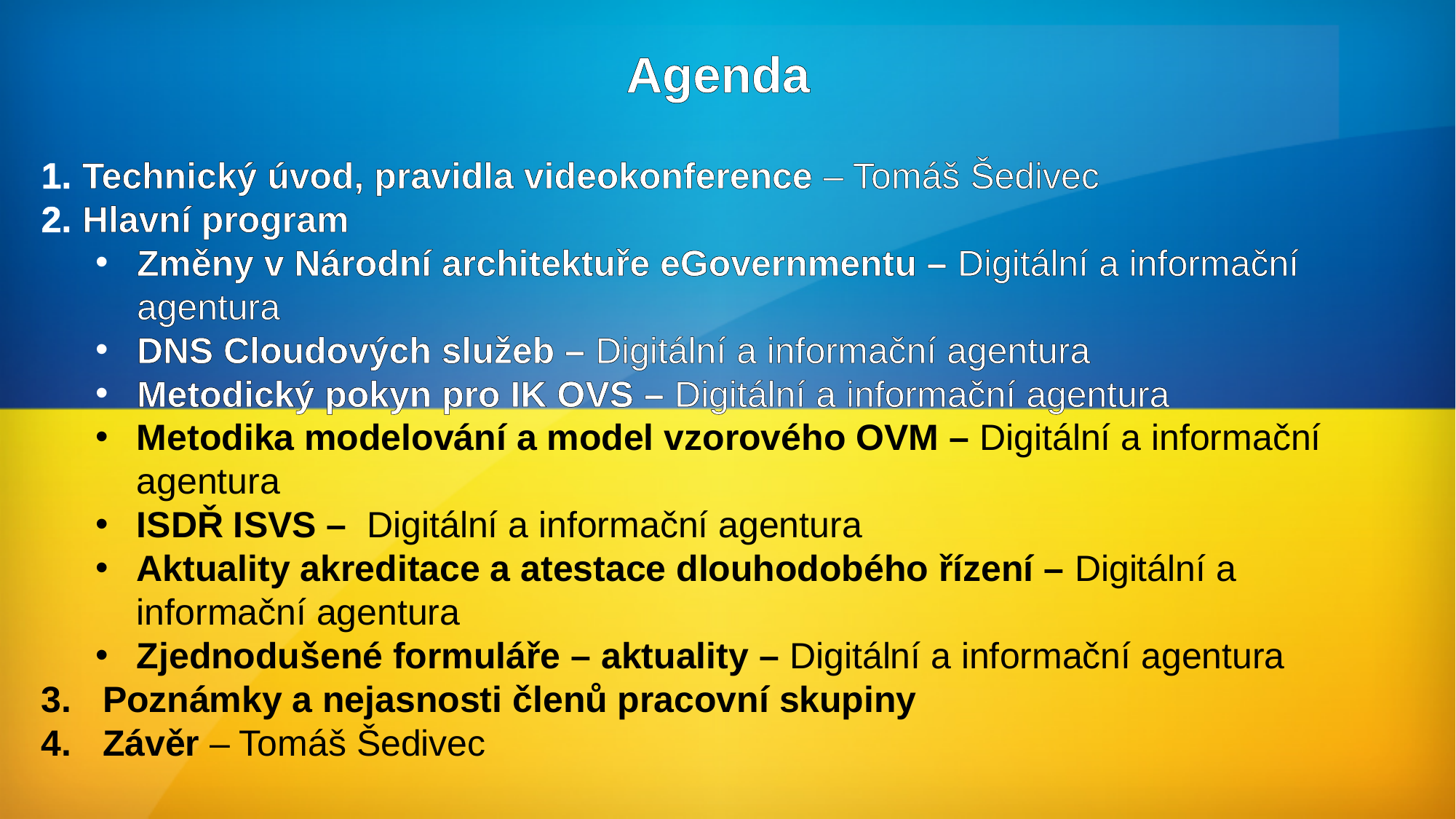

#
Agenda
Technický úvod, pravidla videokonference – Tomáš Šedivec
Hlavní program
Změny v Národní architektuře eGovernmentu – Digitální a informační agentura
DNS Cloudových služeb – Digitální a informační agentura
Metodický pokyn pro IK OVS – Digitální a informační agentura
Metodika modelování a model vzorového OVM – Digitální a informační agentura
ISDŘ ISVS –  Digitální a informační agentura
Aktuality akreditace a atestace dlouhodobého řízení – Digitální a informační agentura
Zjednodušené formuláře – aktuality – Digitální a informační agentura
Poznámky a nejasnosti členů pracovní skupiny
Závěr – Tomáš Šedivec